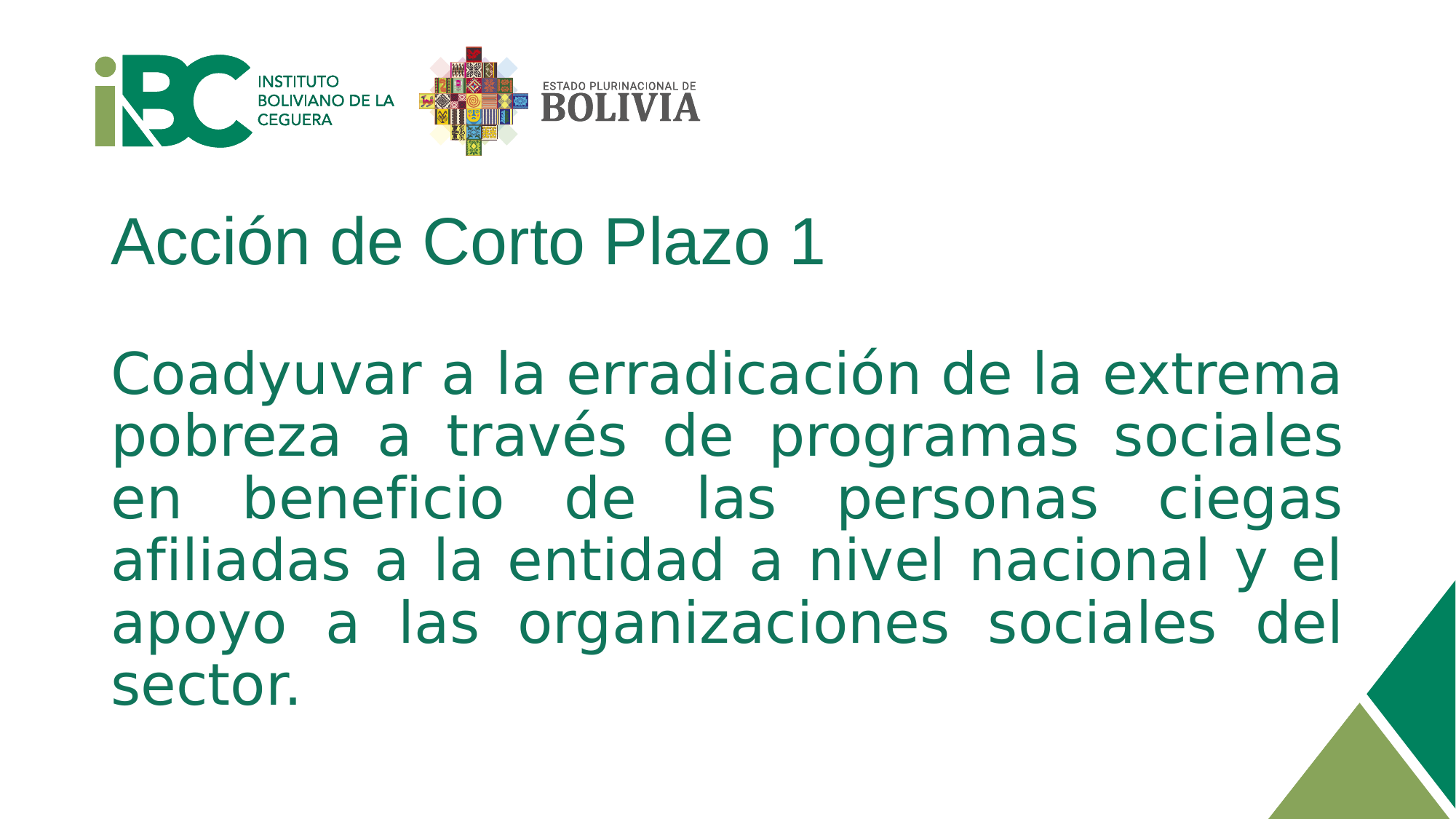

# Acción de Corto Plazo 1
Coadyuvar a la erradicación de la extrema pobreza a través de programas sociales en beneficio de las personas ciegas afiliadas a la entidad a nivel nacional y el apoyo a las organizaciones sociales del sector.